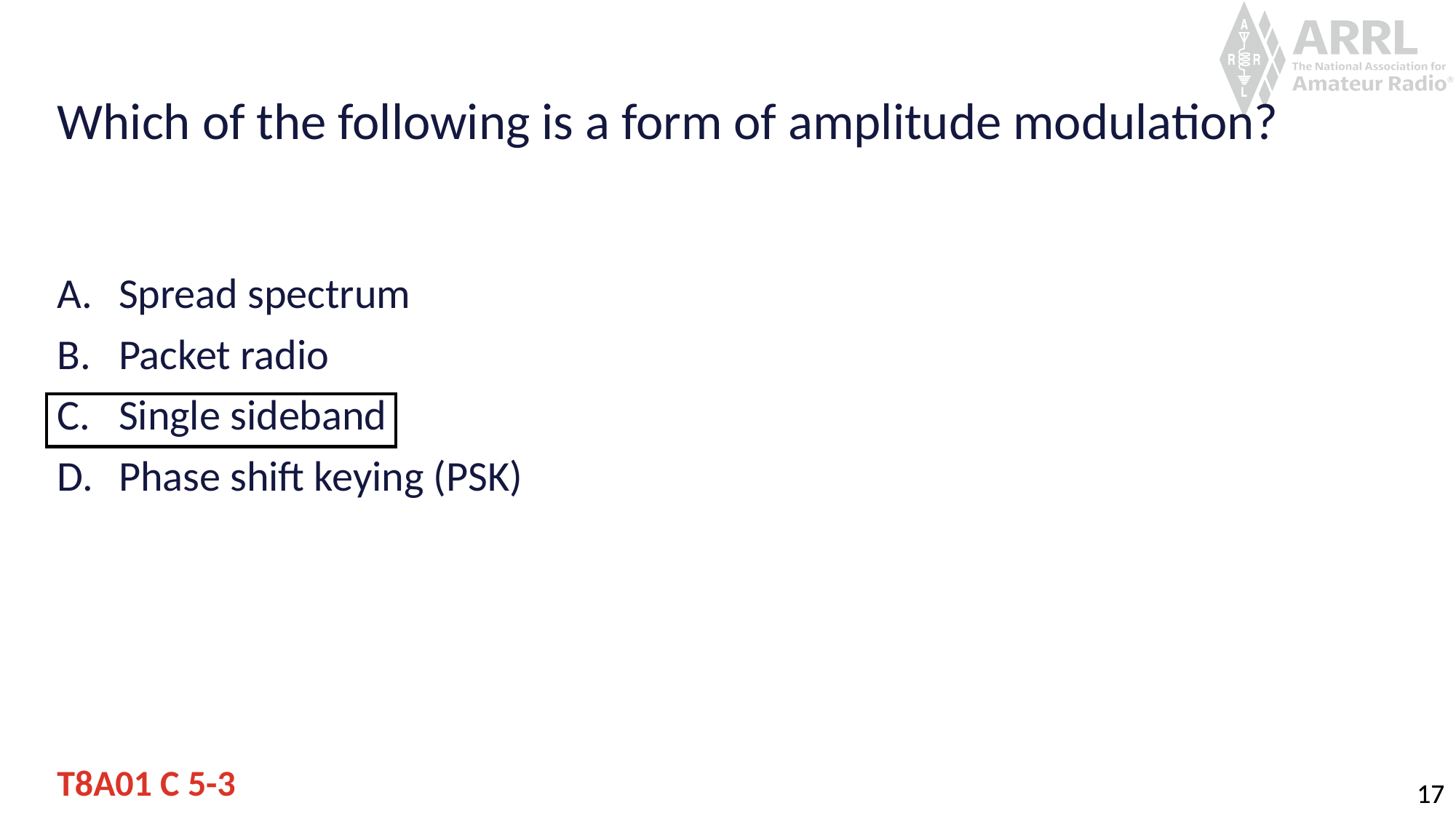

# Which of the following is a form of amplitude modulation?
Spread spectrum
Packet radio
Single sideband
Phase shift keying (PSK)

T8A01 C 5-3